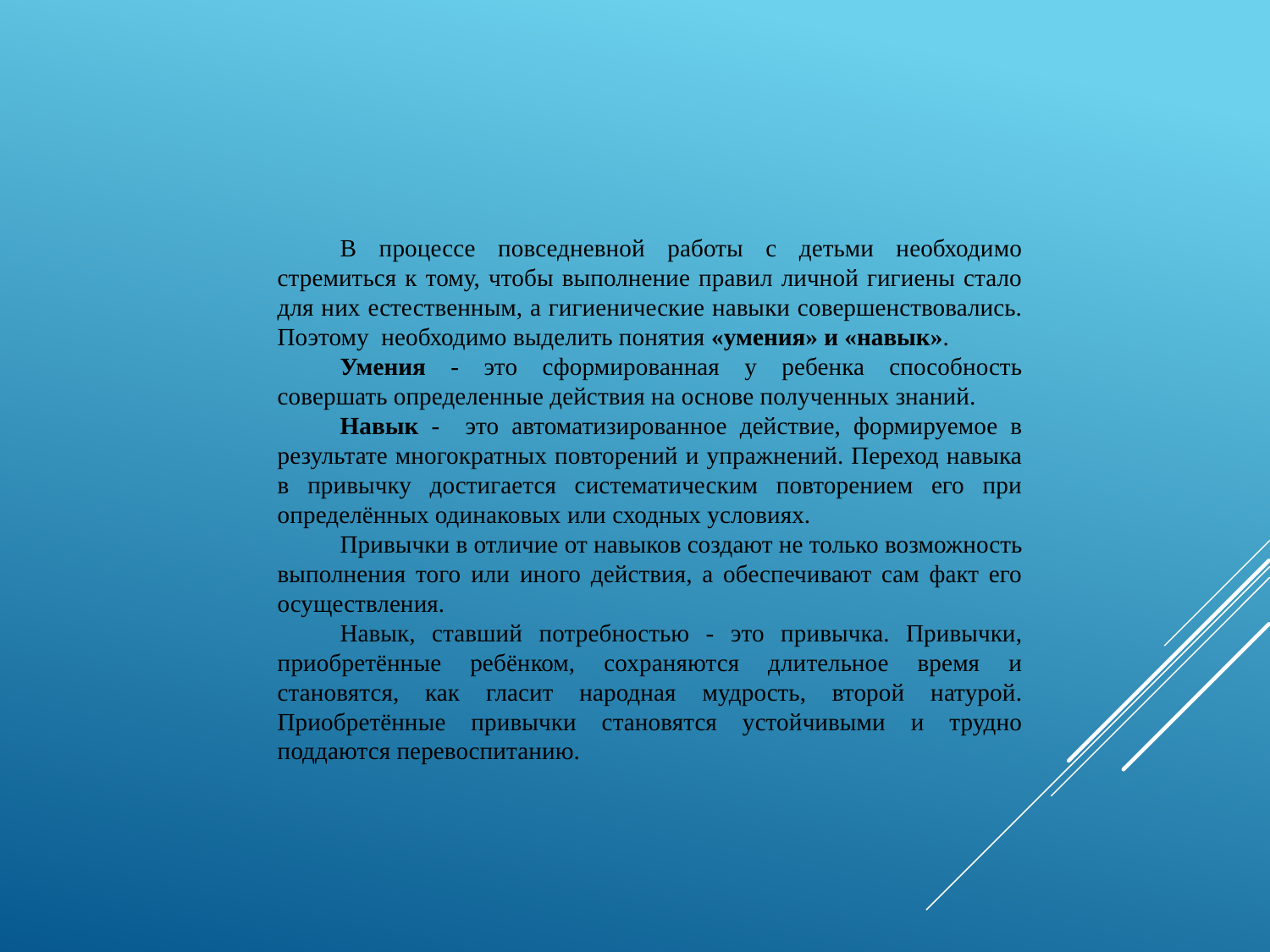

В процессе повседневной работы с детьми необходимо стремиться к тому, чтобы выполнение правил личной гигиены стало для них естественным, а гигиенические навыки совершенствовались. Поэтому  необходимо выделить понятия «умения» и «навык».
Умения - это сформированная у ребенка способность совершать определенные действия на основе полученных знаний.
Навык -  это автоматизированное действие, формируемое в результате многократных повторений и упражнений. Переход навыка в привычку достигается систематическим повторением его при определённых одинаковых или сходных условиях.
Привычки в отличие от навыков создают не только возможность выполнения того или иного действия, а обеспечивают сам факт его осуществления.
Навык, ставший потребностью - это привычка. Привычки, приобретённые ребёнком, сохраняются длительное время и становятся, как гласит народная мудрость, второй натурой. Приобретённые привычки становятся устойчивыми и трудно поддаются перевоспитанию.